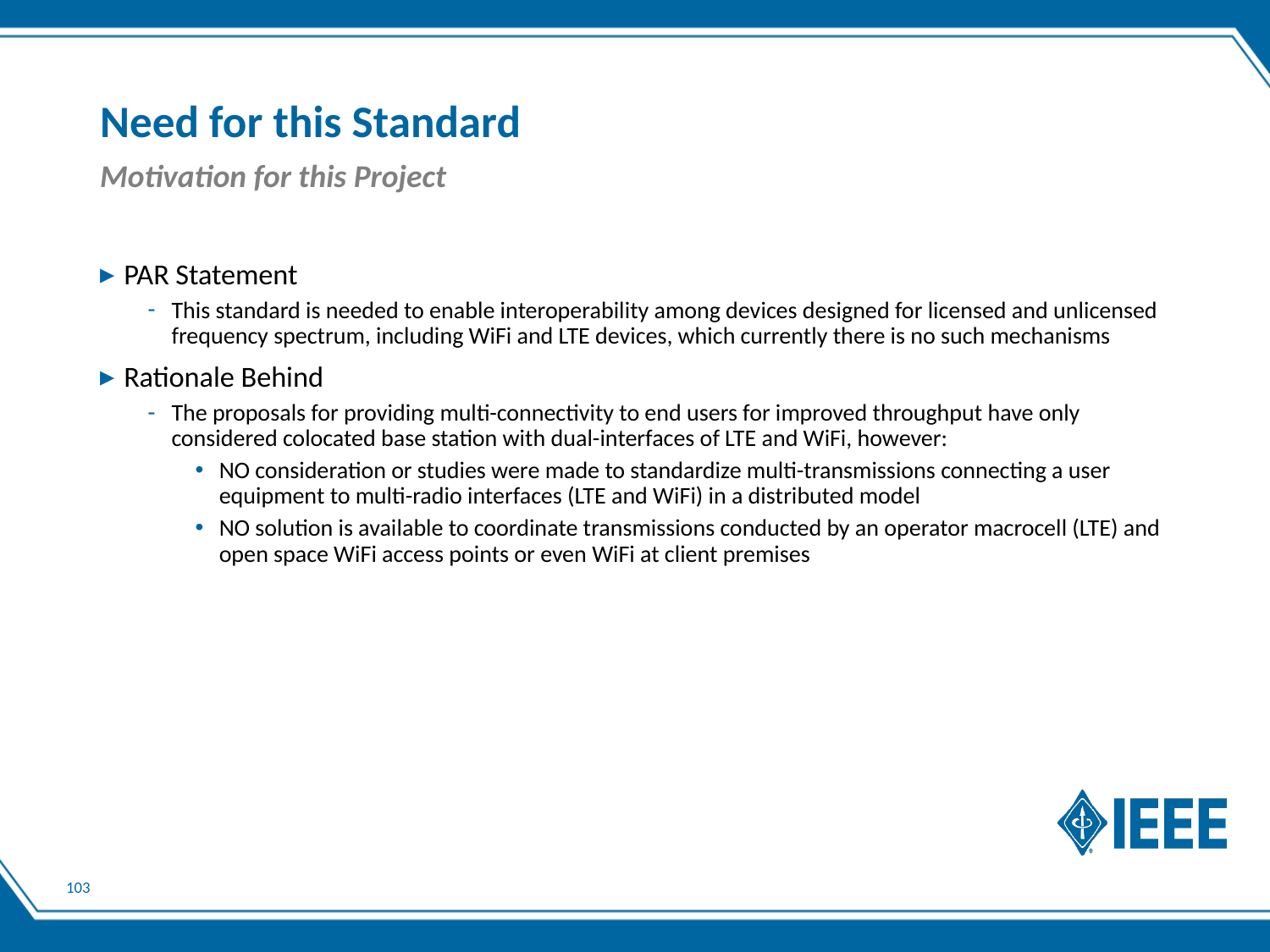

# Need for this Standard
Motivation for this Project
PAR Statement
This standard is needed to enable interoperability among devices designed for licensed and unlicensed frequency spectrum, including WiFi and LTE devices, which currently there is no such mechanisms
Rationale Behind
The proposals for providing multi-connectivity to end users for improved throughput have only considered colocated base station with dual-interfaces of LTE and WiFi, however:
NO consideration or studies were made to standardize multi-transmissions connecting a user equipment to multi-radio interfaces (LTE and WiFi) in a distributed model
NO solution is available to coordinate transmissions conducted by an operator macrocell (LTE) and open space WiFi access points or even WiFi at client premises
103